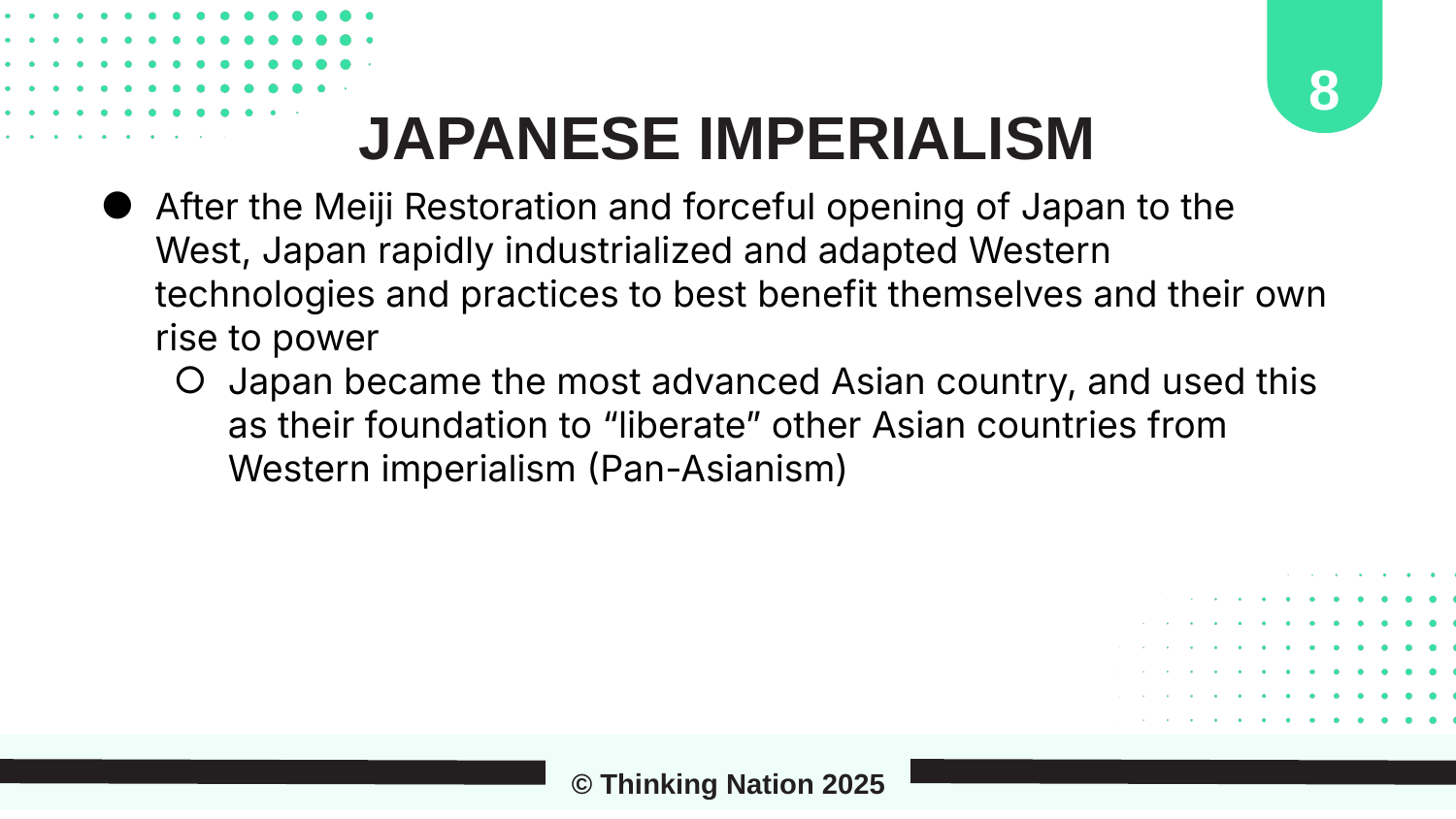

8
JAPANESE IMPERIALISM
After the Meiji Restoration and forceful opening of Japan to the West, Japan rapidly industrialized and adapted Western technologies and practices to best benefit themselves and their own rise to power
Japan became the most advanced Asian country, and used this as their foundation to “liberate” other Asian countries from Western imperialism (Pan-Asianism)

© Thinking Nation 2025